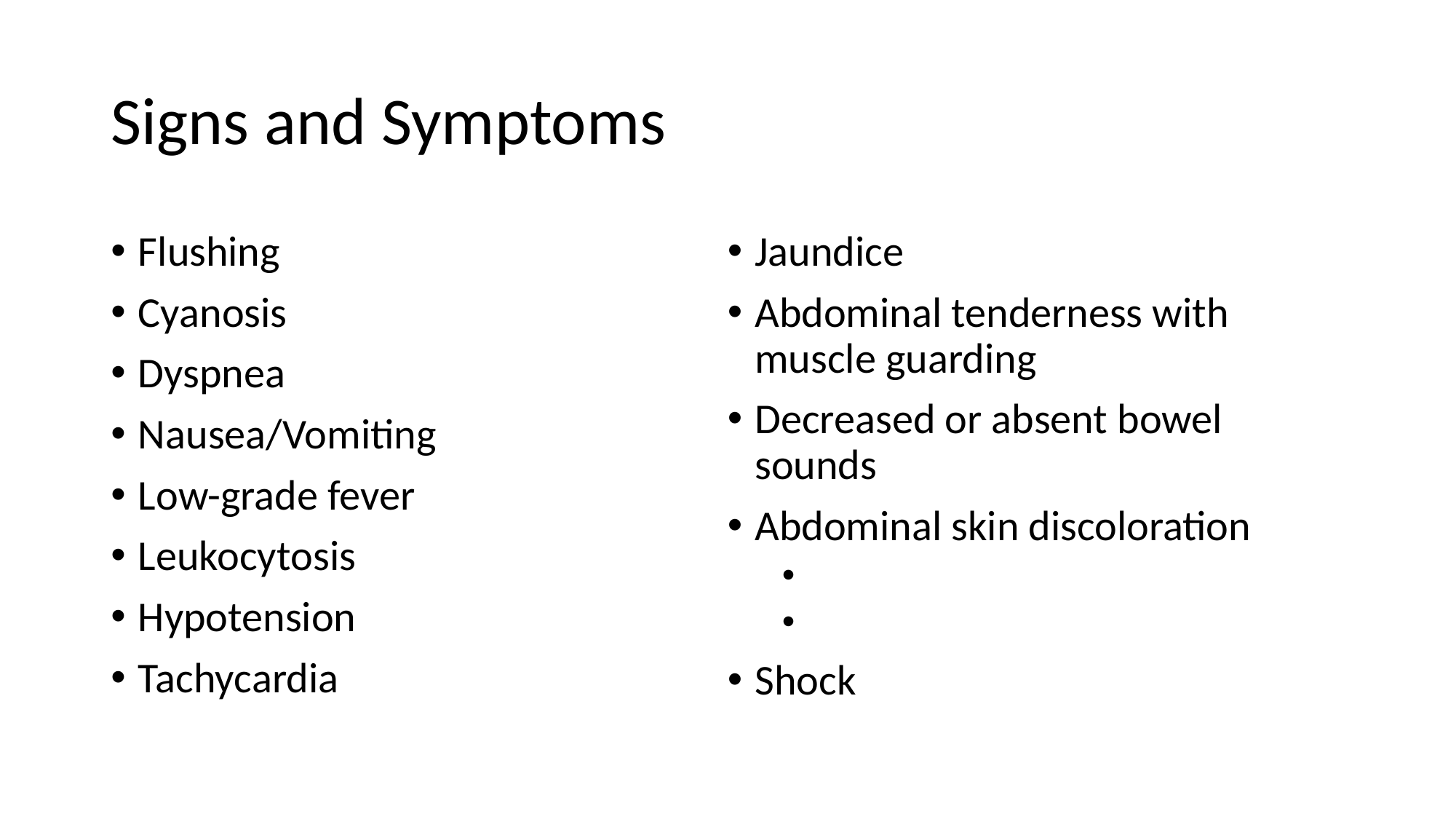

# Signs and Symptoms
Flushing
Cyanosis
Dyspnea
Nausea/Vomiting
Low-grade fever
Leukocytosis
Hypotension
Tachycardia
Jaundice
Abdominal tenderness with muscle guarding
Decreased or absent bowel sounds
Abdominal skin discoloration

Shock